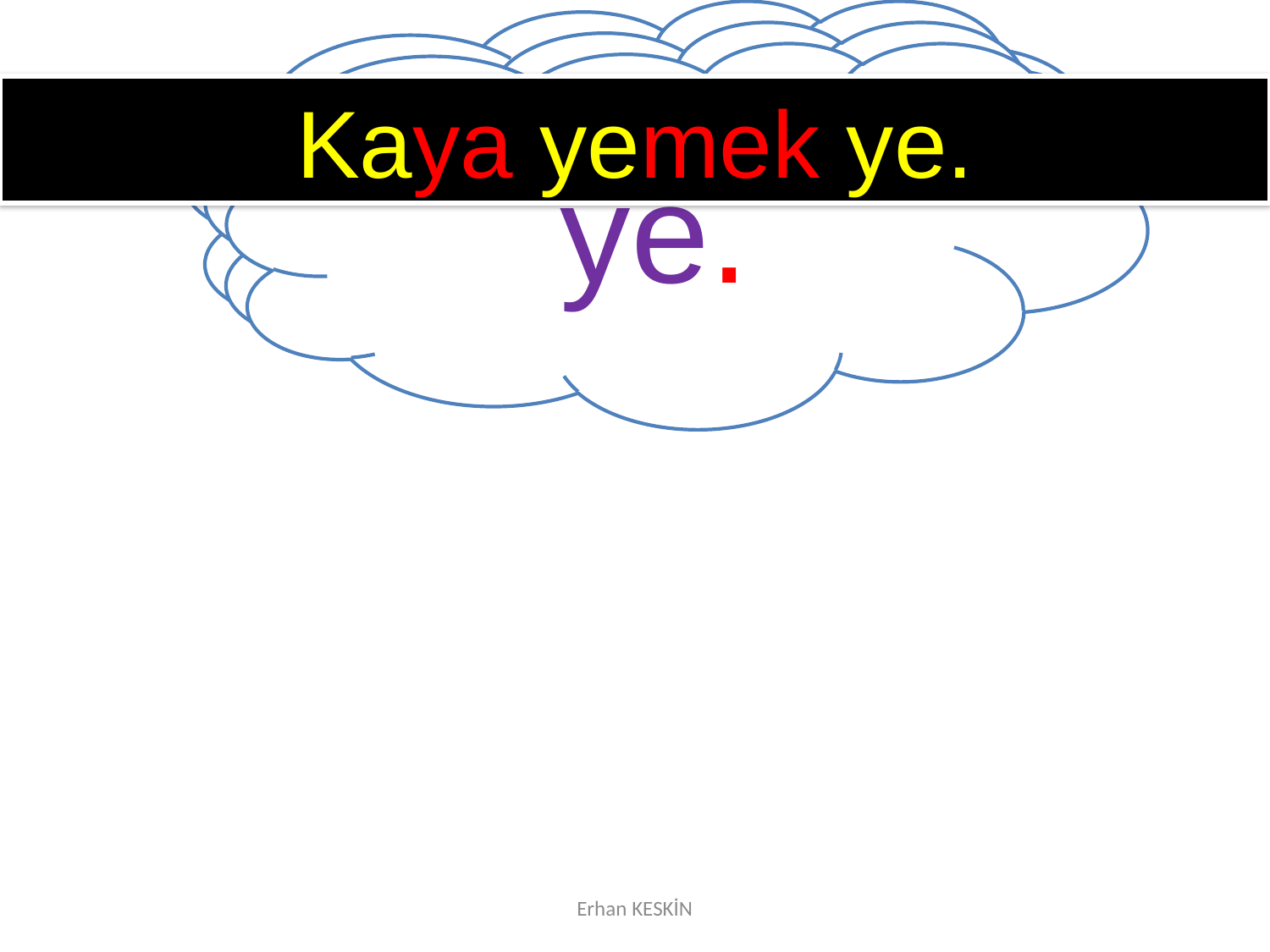

Kaya
yemek
ye.
Kaya yemek ye.
Erhan KESKİN